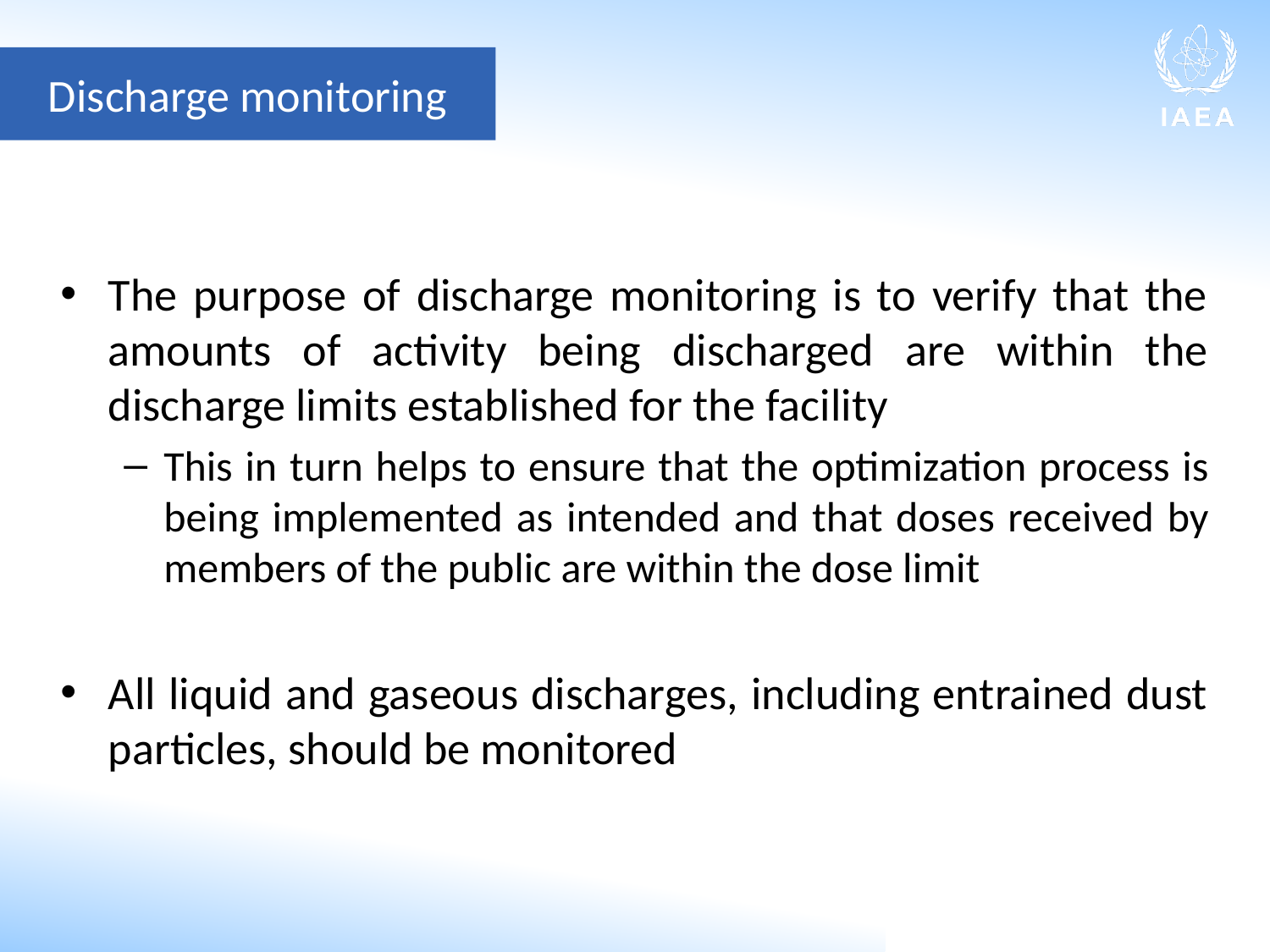

Discharge monitoring
The purpose of discharge monitoring is to verify that the amounts of activity being discharged are within the discharge limits established for the facility
This in turn helps to ensure that the optimization process is being implemented as intended and that doses received by members of the public are within the dose limit

All liquid and gaseous discharges, including entrained dust particles, should be monitored